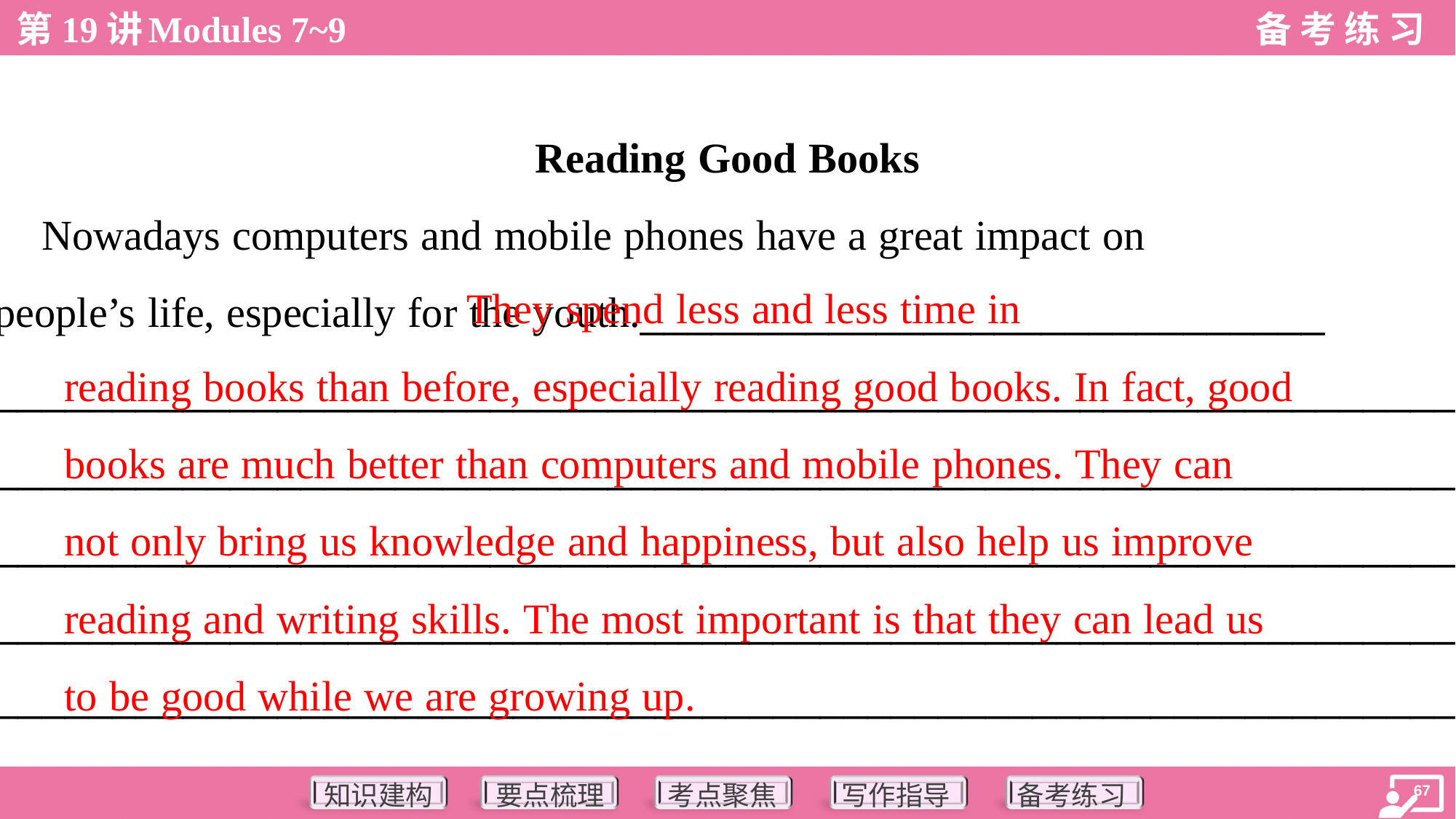

Reading Good Books
    Nowadays computers and mobile phones have a great impact on
people’s life, especially for the youth._____________________________
______________________________________________________________
______________________________________________________________
______________________________________________________________
______________________________________________________________
______________________________________________________________
                                  They spend less and less time in
reading books than before, especially reading good books. In fact, good
books are much better than computers and mobile phones. They can
not only bring us knowledge and happiness, but also help us improve
reading and writing skills. The most important is that they can lead us
to be good while we are growing up.